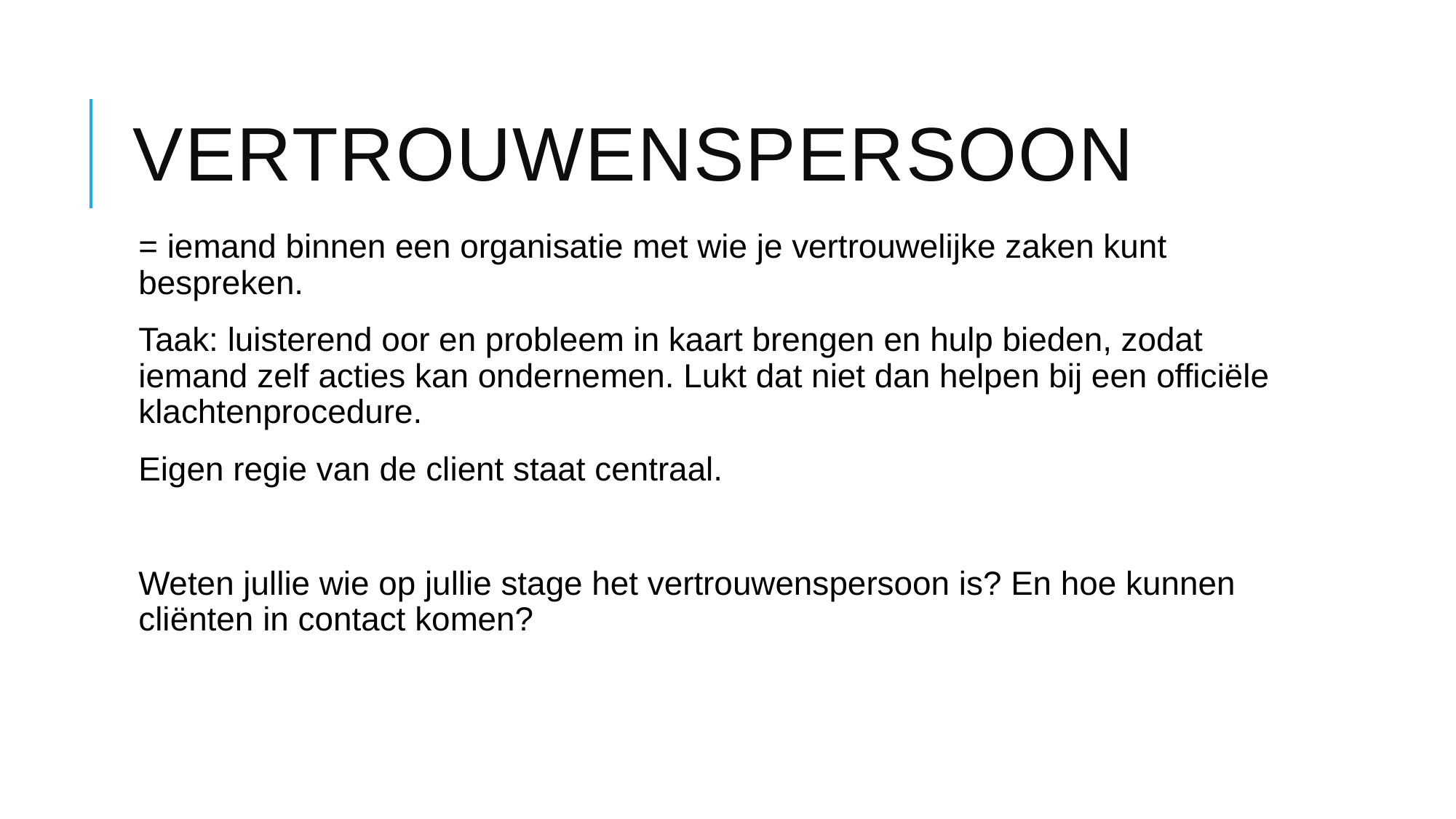

# Vertrouwenspersoon
= iemand binnen een organisatie met wie je vertrouwelijke zaken kunt bespreken.
Taak: luisterend oor en probleem in kaart brengen en hulp bieden, zodat iemand zelf acties kan ondernemen. Lukt dat niet dan helpen bij een officiële klachtenprocedure.
Eigen regie van de client staat centraal.

Weten jullie wie op jullie stage het vertrouwenspersoon is? En hoe kunnen cliënten in contact komen?